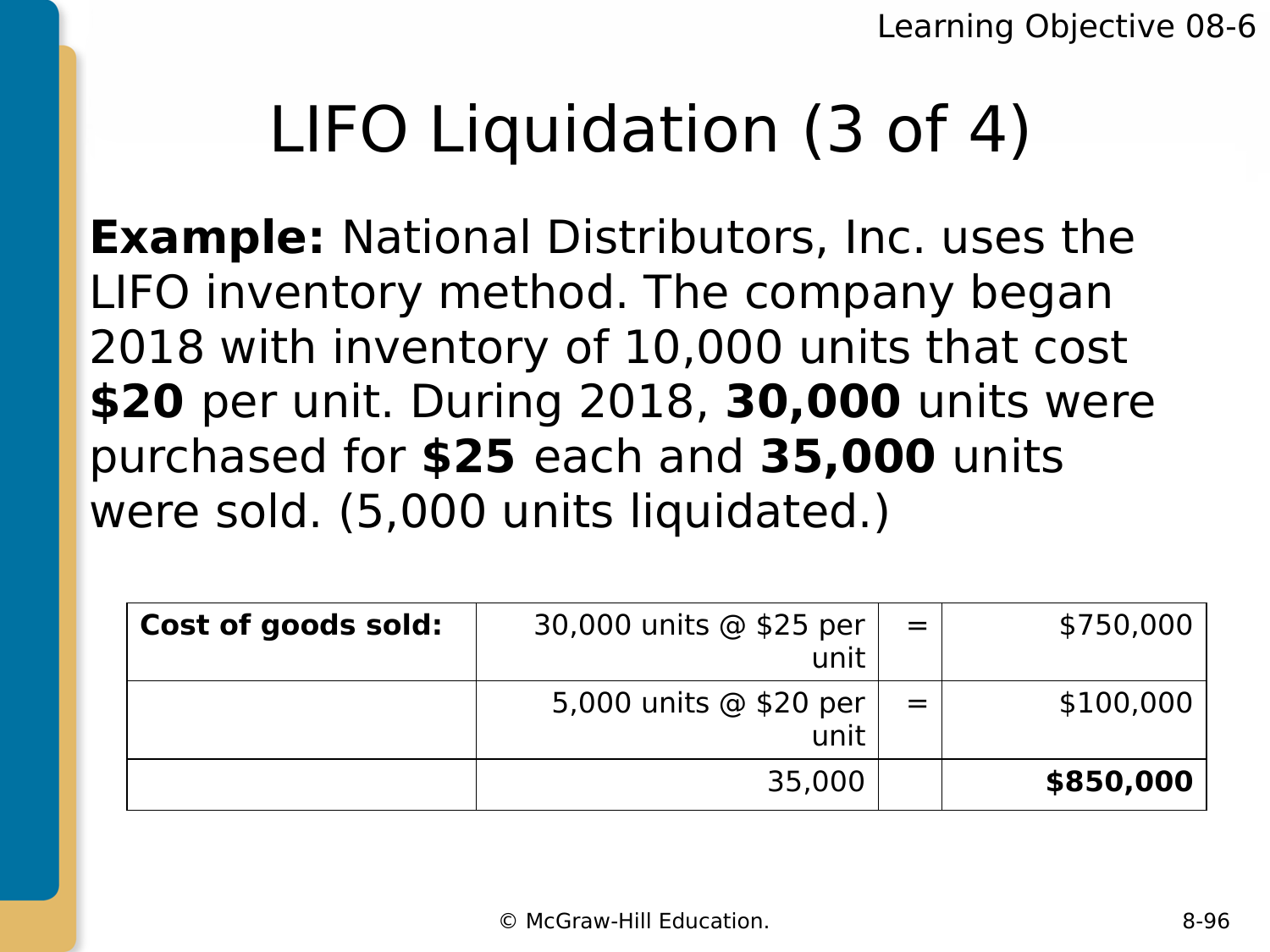

Learning Objective 08-6
# LIFO Liquidation (3 of 4)
Example: National Distributors, Inc. uses the LIFO inventory method. The company began 2018 with inventory of 10,000 units that cost $20 per unit. During 2018, 30,000 units were purchased for $25 each and 35,000 units were sold. (5,000 units liquidated.)
| Cost of goods sold: | 30,000 units @ $25 per unit | = | $750,000 |
| --- | --- | --- | --- |
|  | 5,000 units @ $20 per unit | = | $100,000 |
|  | 35,000 |  | $850,000 |